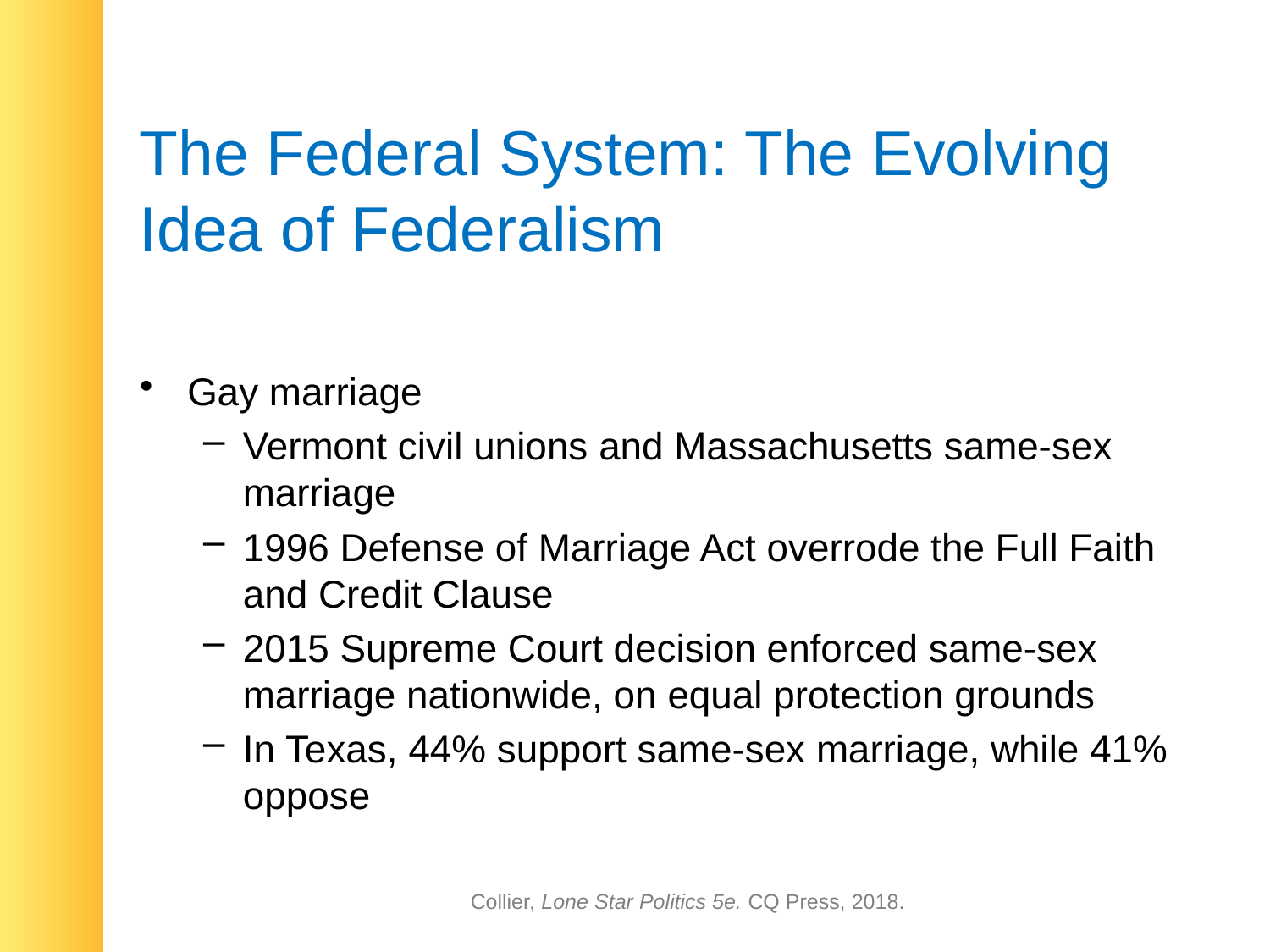

# The Federal System: The Evolving Idea of Federalism
Gay marriage
Vermont civil unions and Massachusetts same-sex marriage
1996 Defense of Marriage Act overrode the Full Faith and Credit Clause
2015 Supreme Court decision enforced same-sex marriage nationwide, on equal protection grounds
In Texas, 44% support same-sex marriage, while 41% oppose
Collier, Lone Star Politics 5e. CQ Press, 2018.